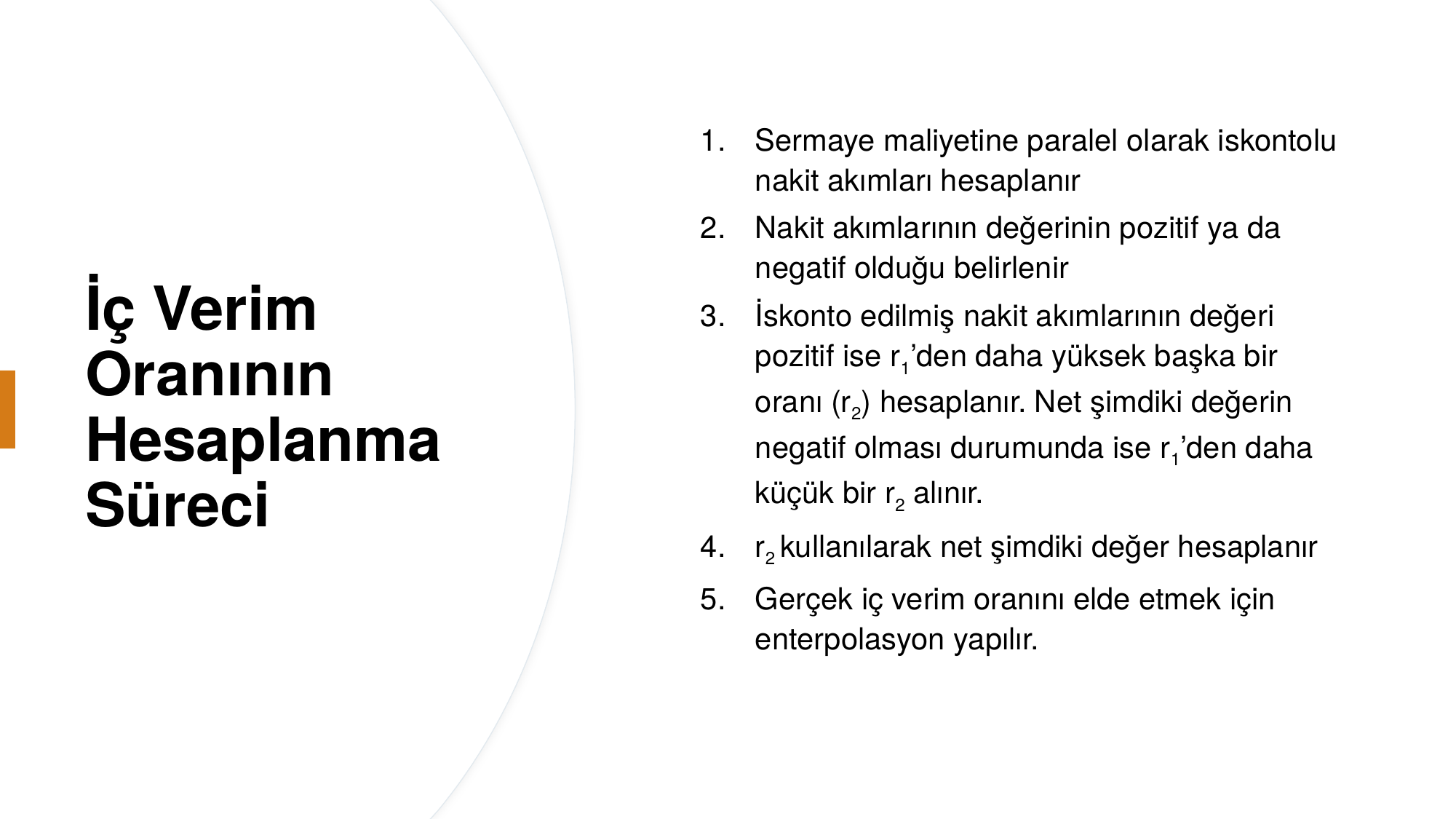

Sermaye maliyetine paralel olarak iskontolu nakit akımları hesaplanır
Nakit akımlarının değerinin pozitif ya da negatif olduğu belirlenir
İskonto edilmiş nakit akımlarının değeri pozitif ise r1’den daha yüksek başka bir oranı (r2) hesaplanır. Net şimdiki değerin negatif olması durumunda ise r1’den daha küçük bir r2 alınır.
r2 kullanılarak net şimdiki değer hesaplanır
Gerçek iç verim oranını elde etmek için enterpolasyon yapılır.

# İç Verim Oranının Hesaplanma Süreci